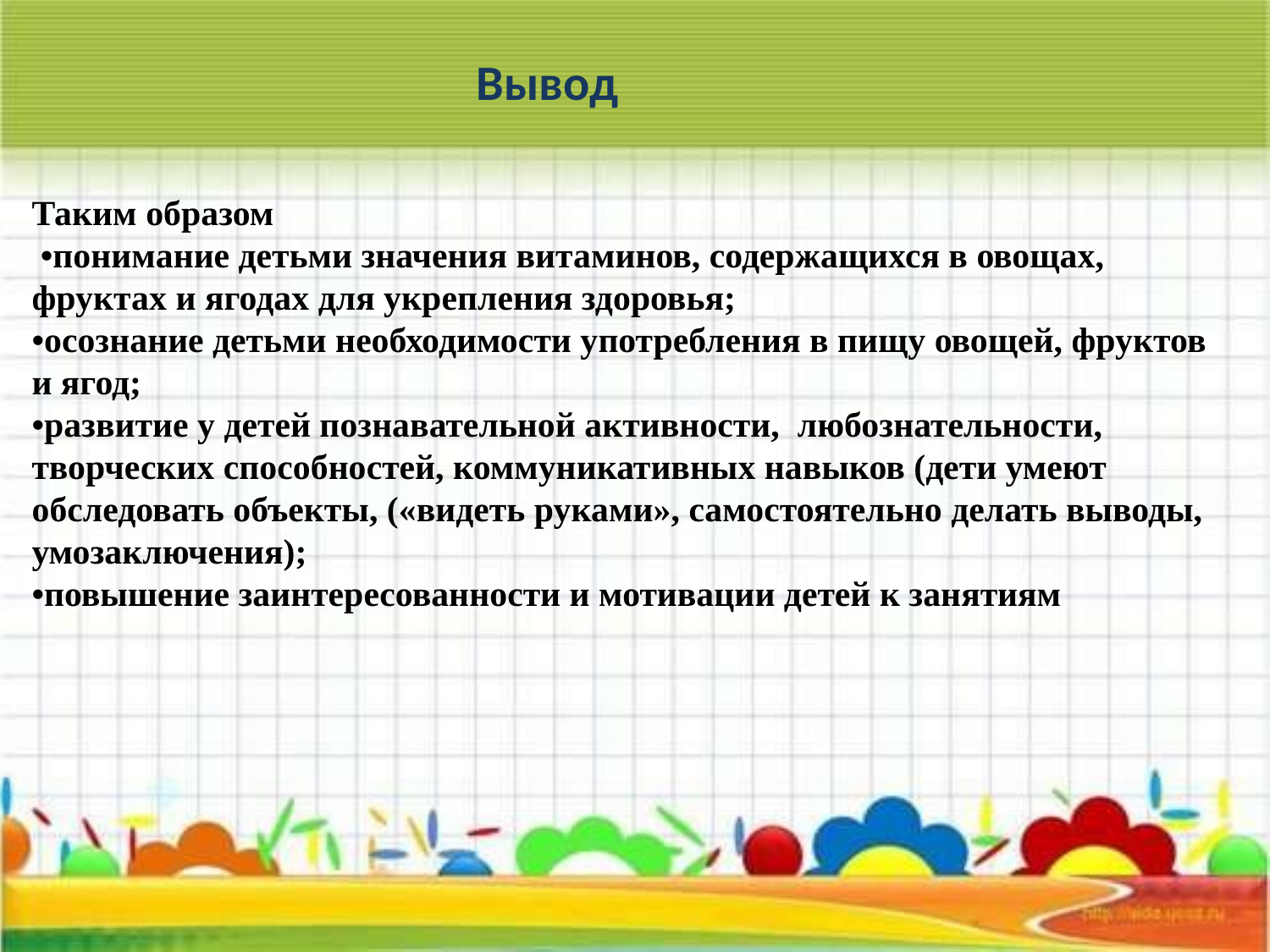

# Вывод
Таким образом
 •понимание детьми значения витаминов, содержащихся в овощах, фруктах и ягодах для укрепления здоровья;
•осознание детьми необходимости употребления в пищу овощей, фруктов и ягод;
•развитие у детей познавательной активности,  любознательности, творческих способностей, коммуникативных навыков (дети умеют обследовать объекты, («видеть руками», самостоятельно делать выводы, умозаключения);
•повышение заинтересованности и мотивации детей к занятиям